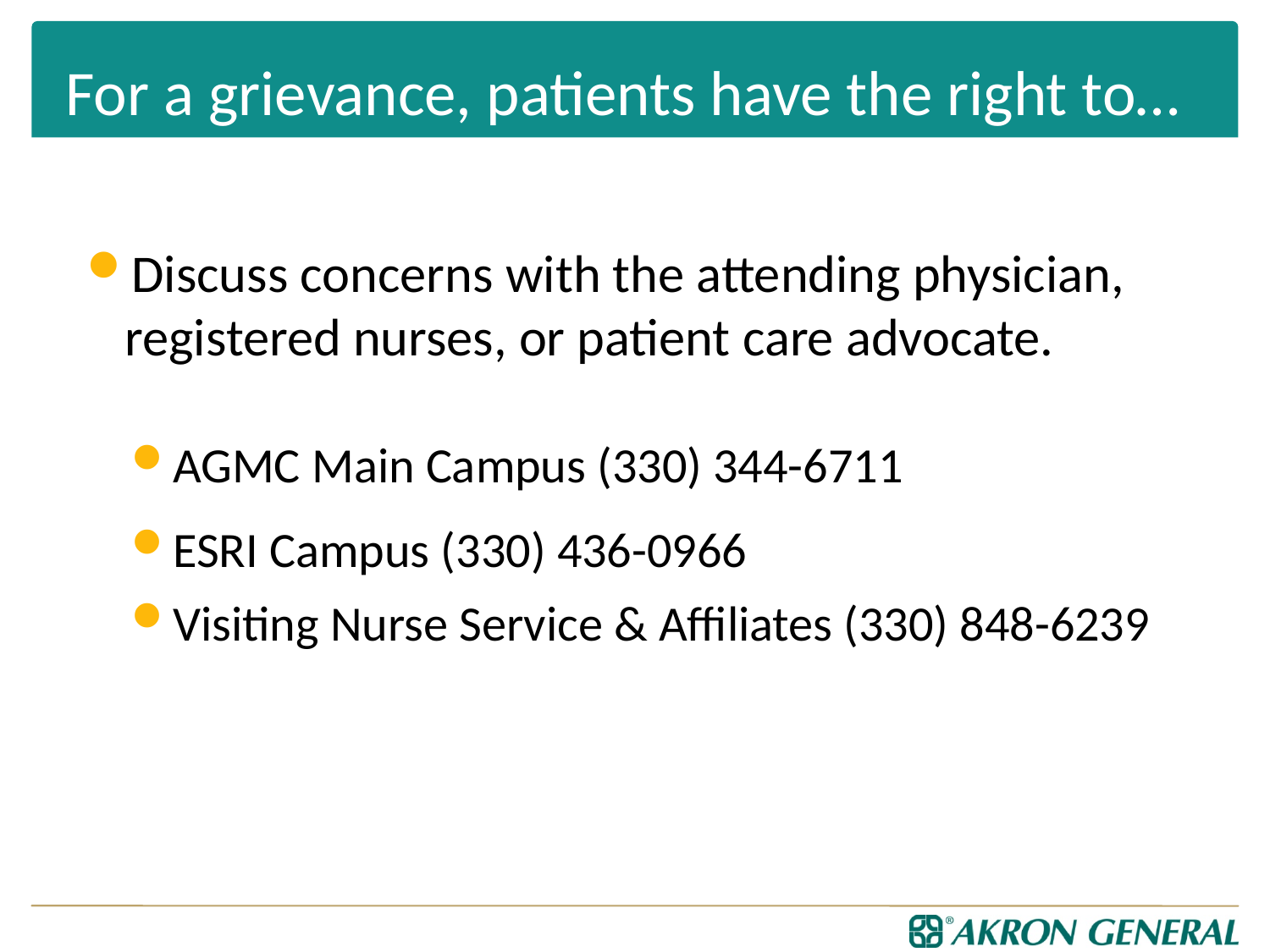

# For a grievance, patients have the right to…
Discuss concerns with the attending physician, registered nurses, or patient care advocate.

AGMC Main Campus (330) 344-6711
ESRI Campus (330) 436-0966
Visiting Nurse Service & Affiliates (330) 848-6239